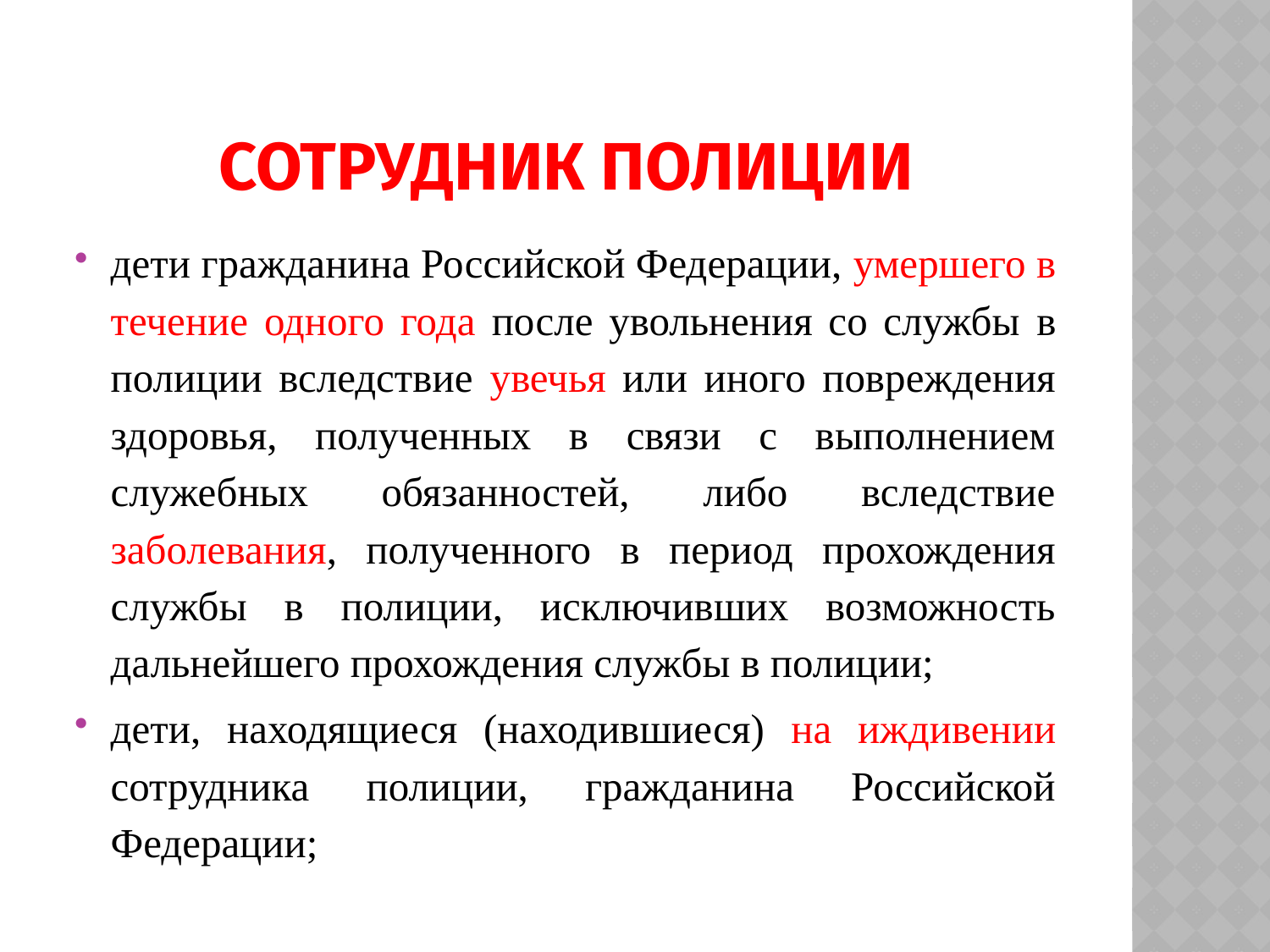

# Сотрудник полиции
дети гражданина Российской Федерации, умершего в течение одного года после увольнения со службы в полиции вследствие увечья или иного повреждения здоровья, полученных в связи с выполнением служебных обязанностей, либо вследствие заболевания, полученного в период прохождения службы в полиции, исключивших возможность дальнейшего прохождения службы в полиции;
дети, находящиеся (находившиеся) на иждивении сотрудника полиции, гражданина Российской Федерации;